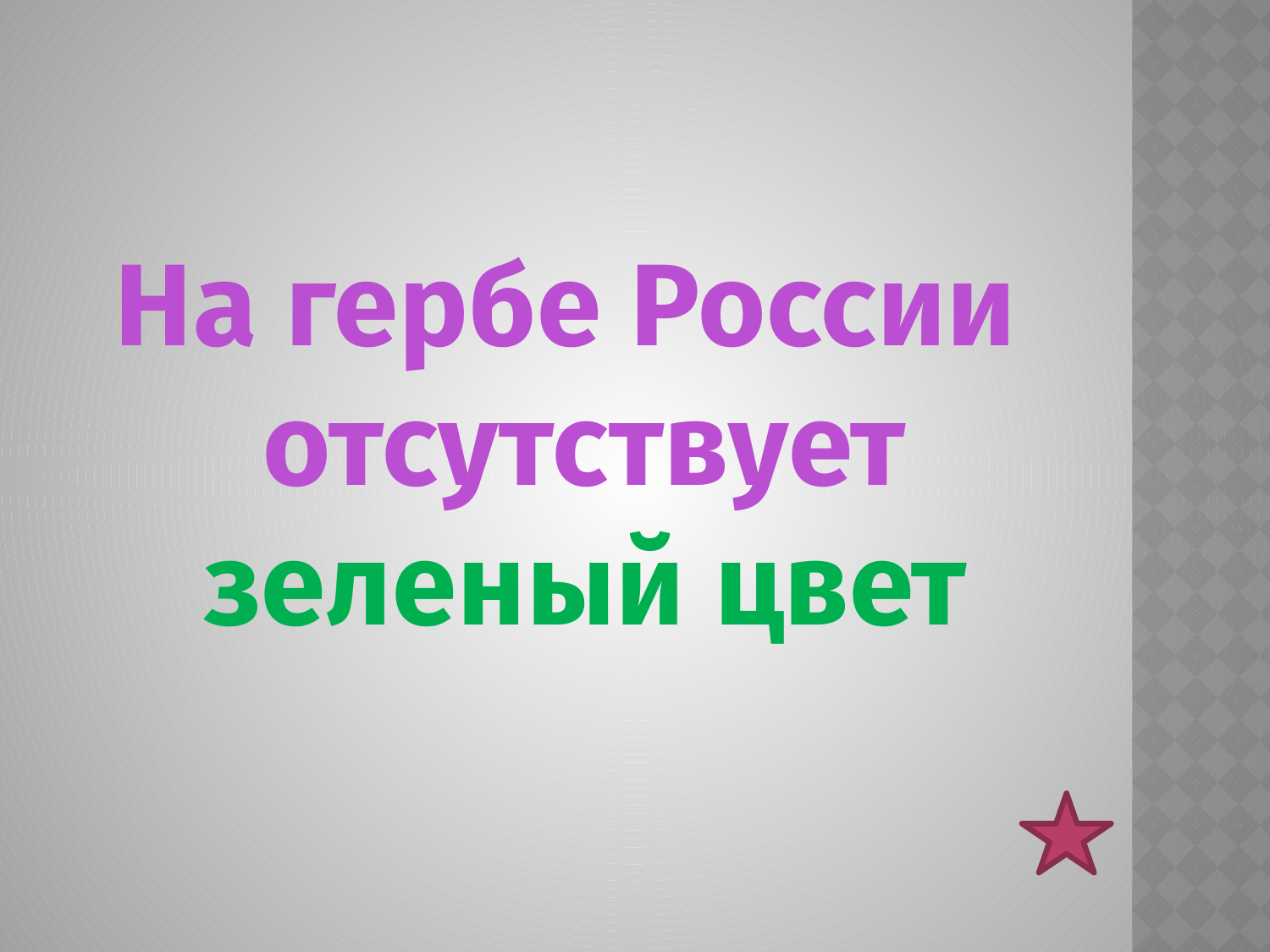

#
На гербе России отсутствует зеленый цвет